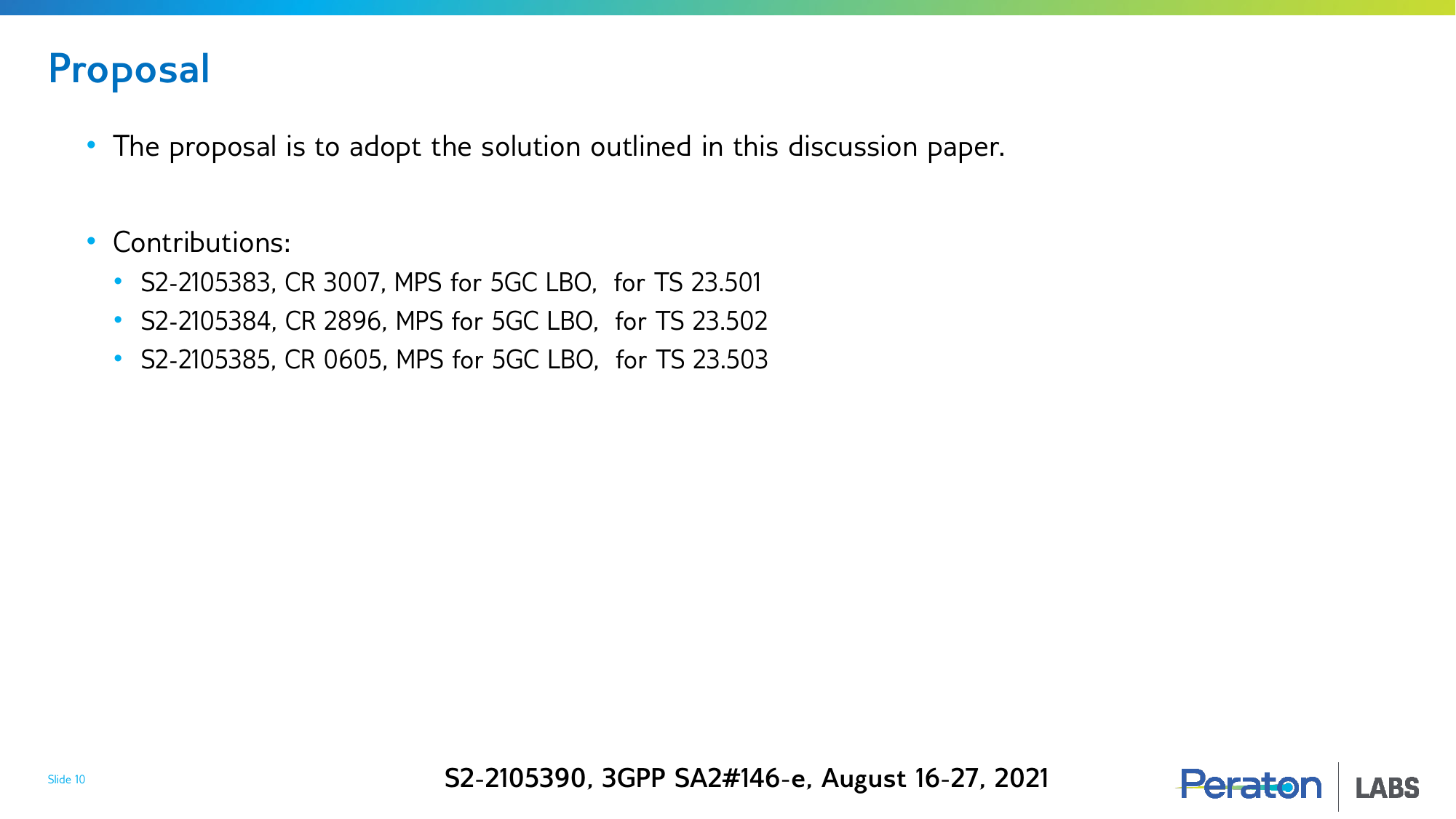

# Proposal
The proposal is to adopt the solution outlined in this discussion paper.

Contributions:
S2-2105383, CR 3007, MPS for 5GC LBO,  for TS 23.501
S2-2105384, CR 2896, MPS for 5GC LBO,  for TS 23.502
S2-2105385, CR 0605, MPS for 5GC LBO,  for TS 23.503